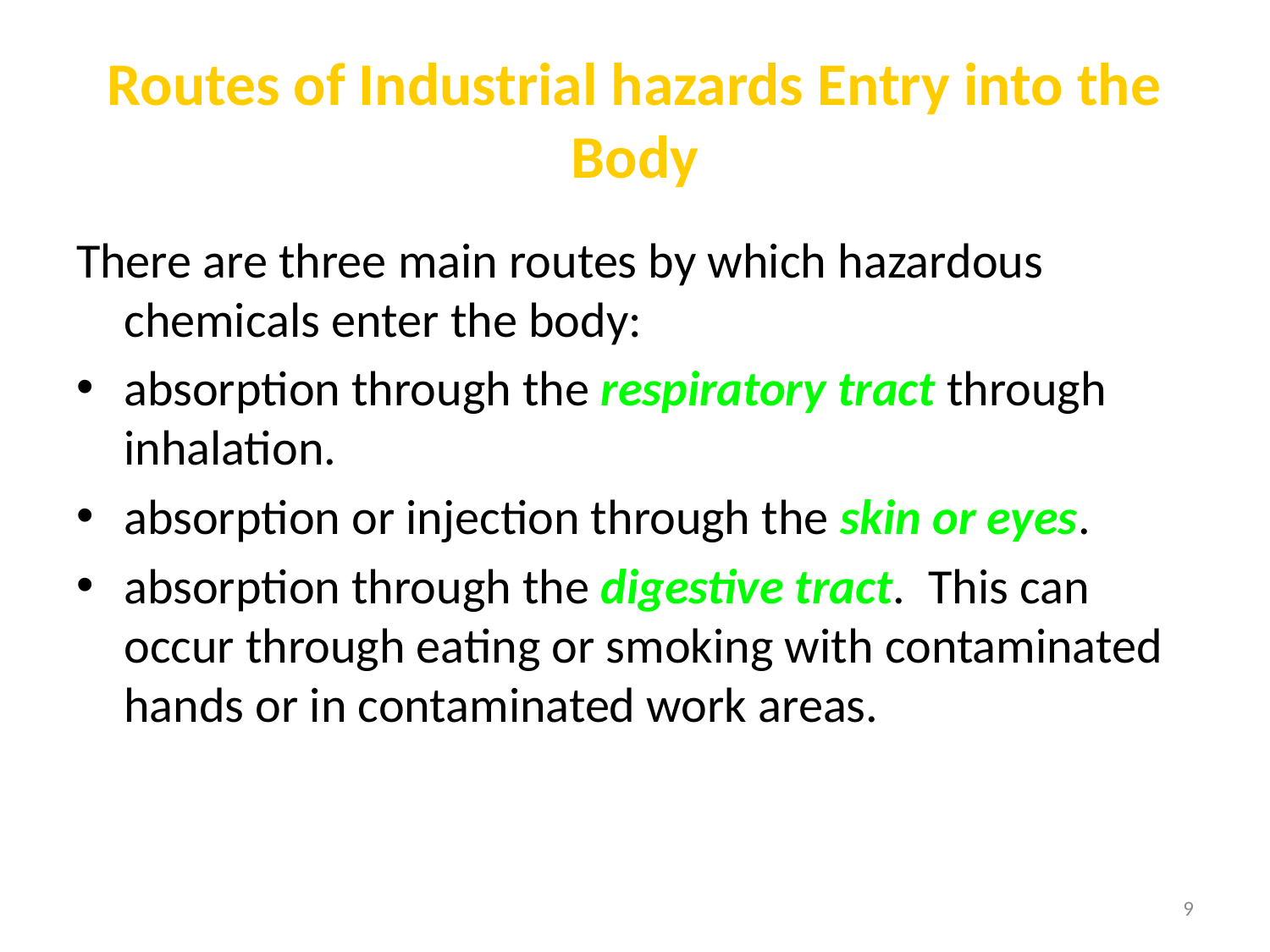

# Routes of Industrial hazards Entry into the Body
There are three main routes by which hazardous chemicals enter the body:
absorption through the respiratory tract through inhalation.
absorption or injection through the skin or eyes.
absorption through the digestive tract.  This can occur through eating or smoking with contaminated hands or in contaminated work areas.

9